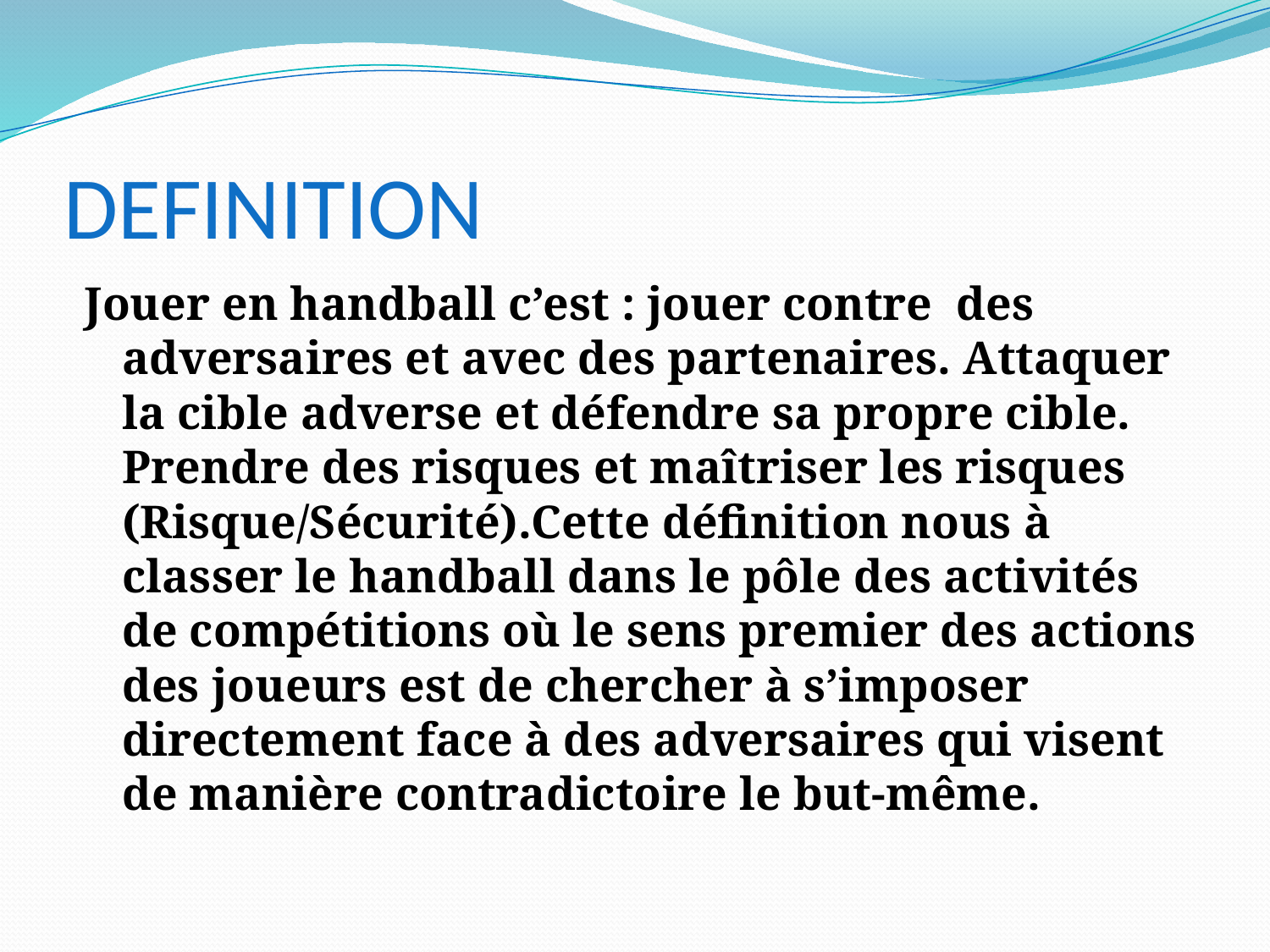

# DEFINITION
Jouer en handball c’est : jouer contre  des adversaires et avec des partenaires. Attaquer la cible adverse et défendre sa propre cible.
Prendre des risques et maîtriser les risques (Risque/Sécurité).Cette définition nous à classer le handball dans le pôle des activités de compétitions où le sens premier des actions des joueurs est de chercher à s’imposer directement face à des adversaires qui visent de manière contradictoire le but-même.